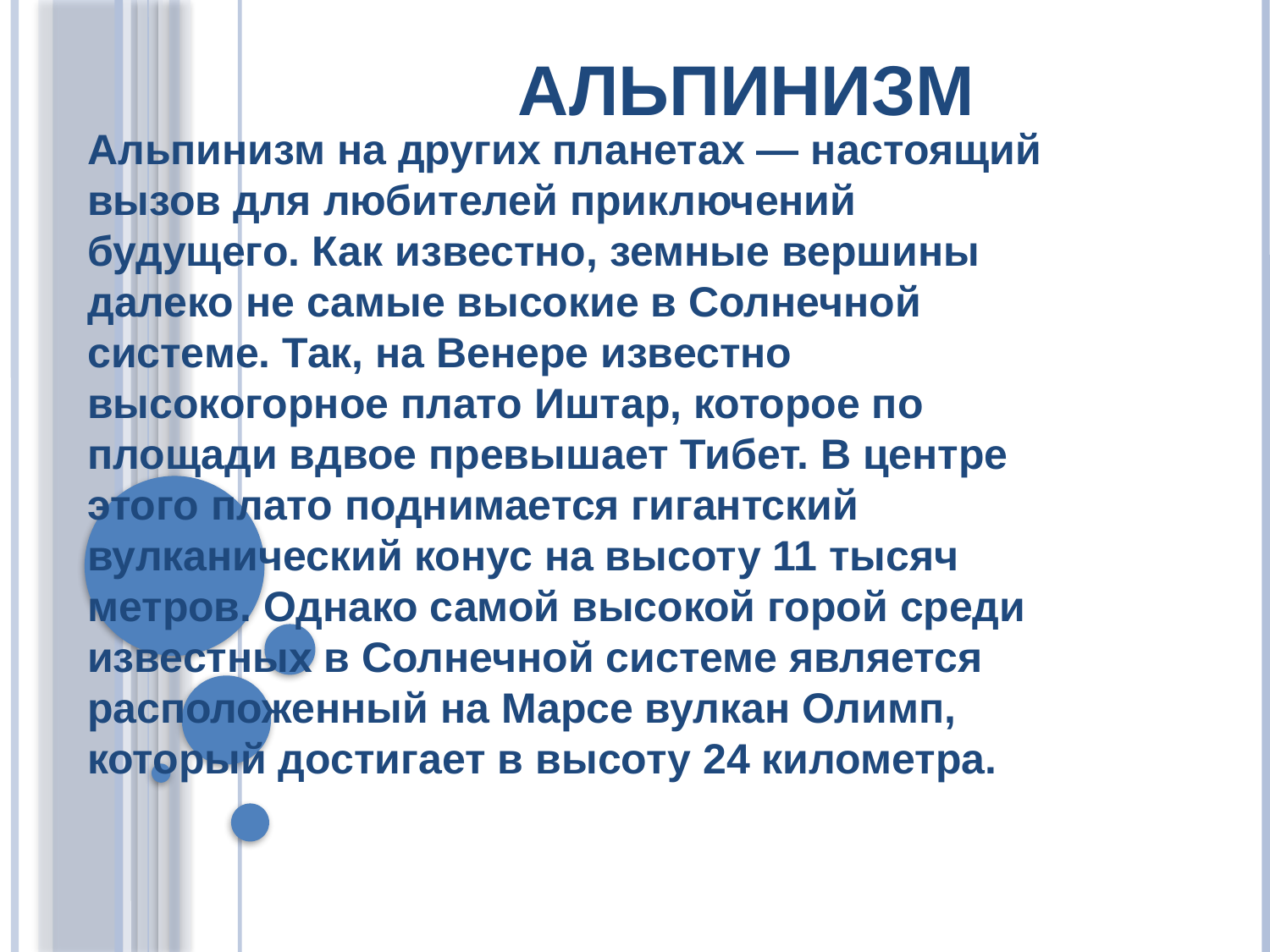

# Альпинизм
Альпинизм на других планетах — настоящий вызов для любителей приключений будущего. Как известно, земные вершины далеко не самые высокие в Солнечной системе. Так, на Венере известно высокогорное плато Иштар, которое по площади вдвое превышает Тибет. В центре этого плато поднимается гигантский вулканический конус на высоту 11 тысяч метров. Однако самой высокой горой среди известных в Солнечной системе является расположенный на Марсе вулкан Олимп, который достигает в высоту 24 километра.